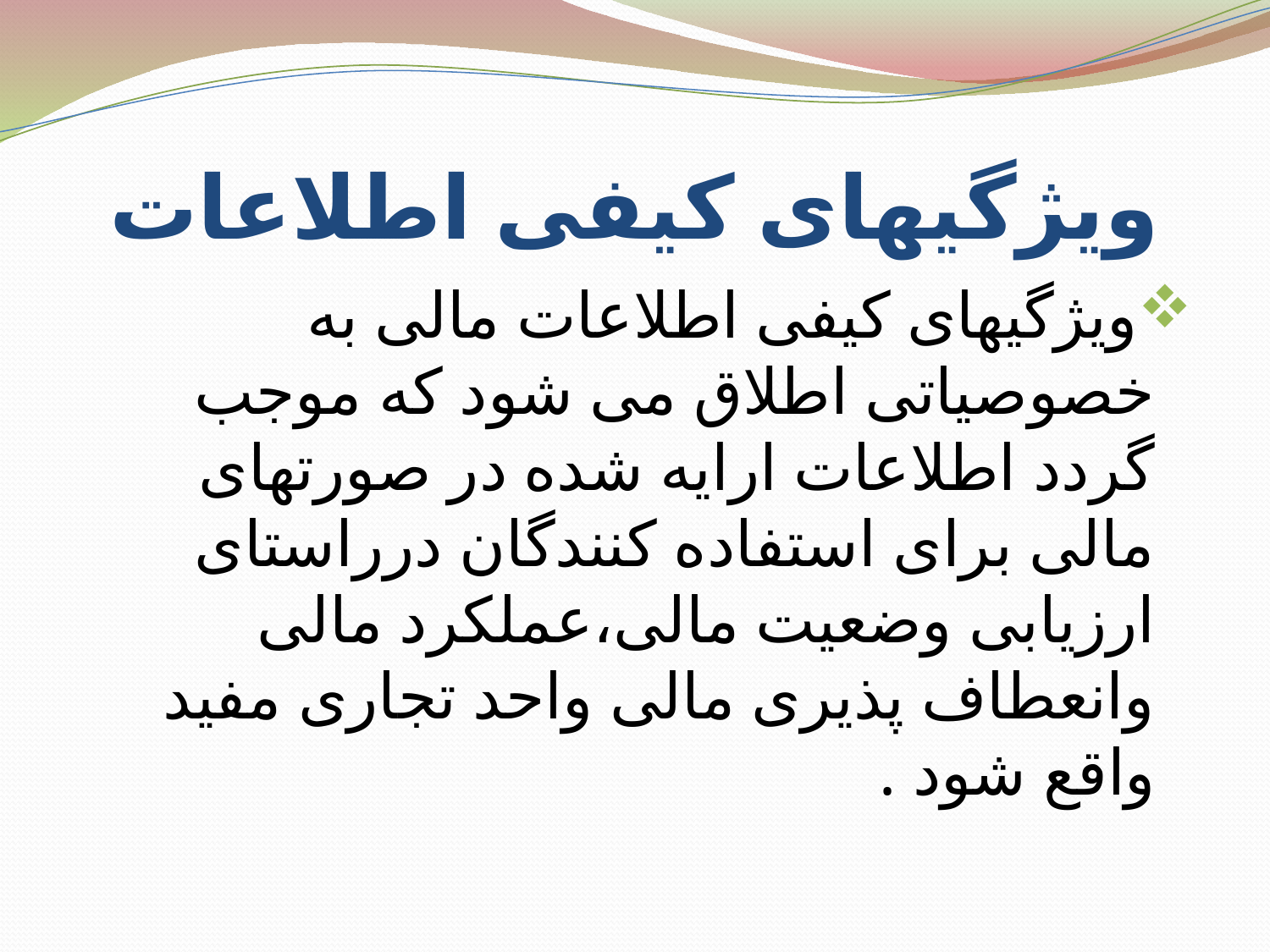

# ویژگیهای کیفی اطلاعات
ویژگیهای کیفی اطلاعات مالی به خصوصیاتی اطلاق می شود که موجب گردد اطلاعات ارایه شده در صورتهای مالی برای استفاده کنندگان درراستای ارزیابی وضعیت مالی،عملکرد مالی وانعطاف پذیری مالی واحد تجاری مفید واقع شود .